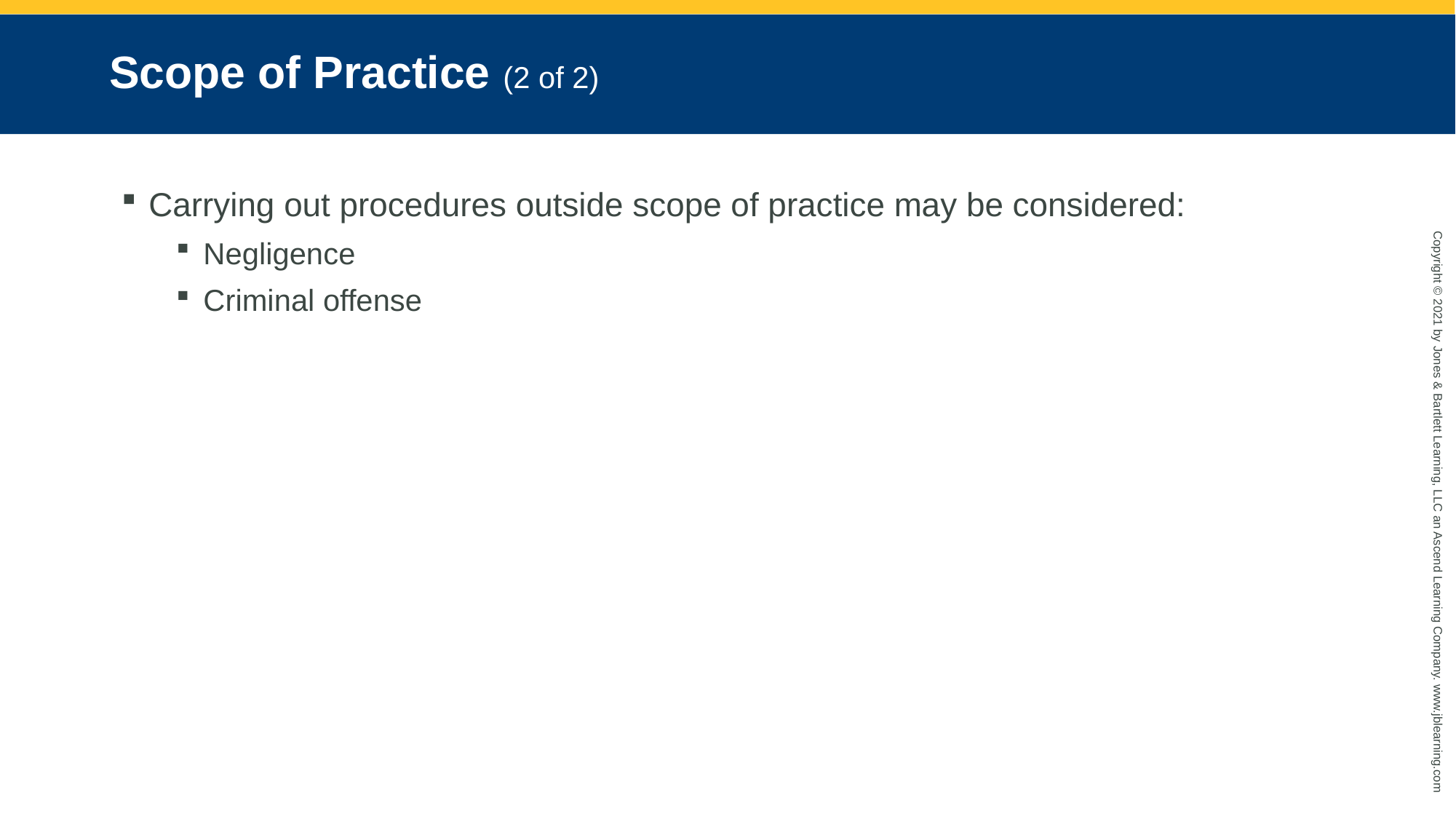

# Scope of Practice (2 of 2)
Carrying out procedures outside scope of practice may be considered:
Negligence
Criminal offense